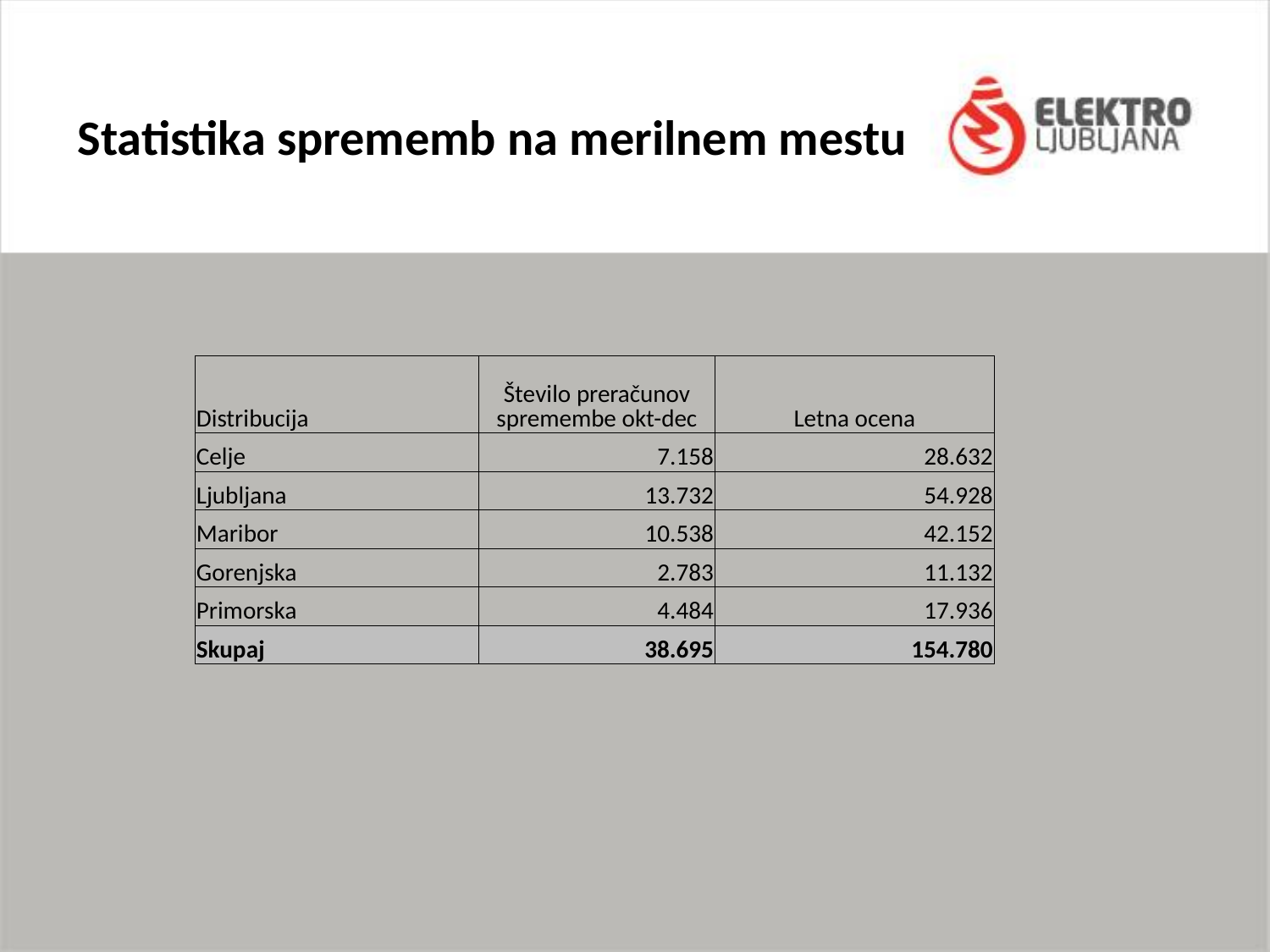

# Statistika sprememb na merilnem mestu

| Distribucija | Število preračunov spremembe okt-dec | Letna ocena |
| --- | --- | --- |
| Celje | 7.158 | 28.632 |
| Ljubljana | 13.732 | 54.928 |
| Maribor | 10.538 | 42.152 |
| Gorenjska | 2.783 | 11.132 |
| Primorska | 4.484 | 17.936 |
| Skupaj | 38.695 | 154.780 |